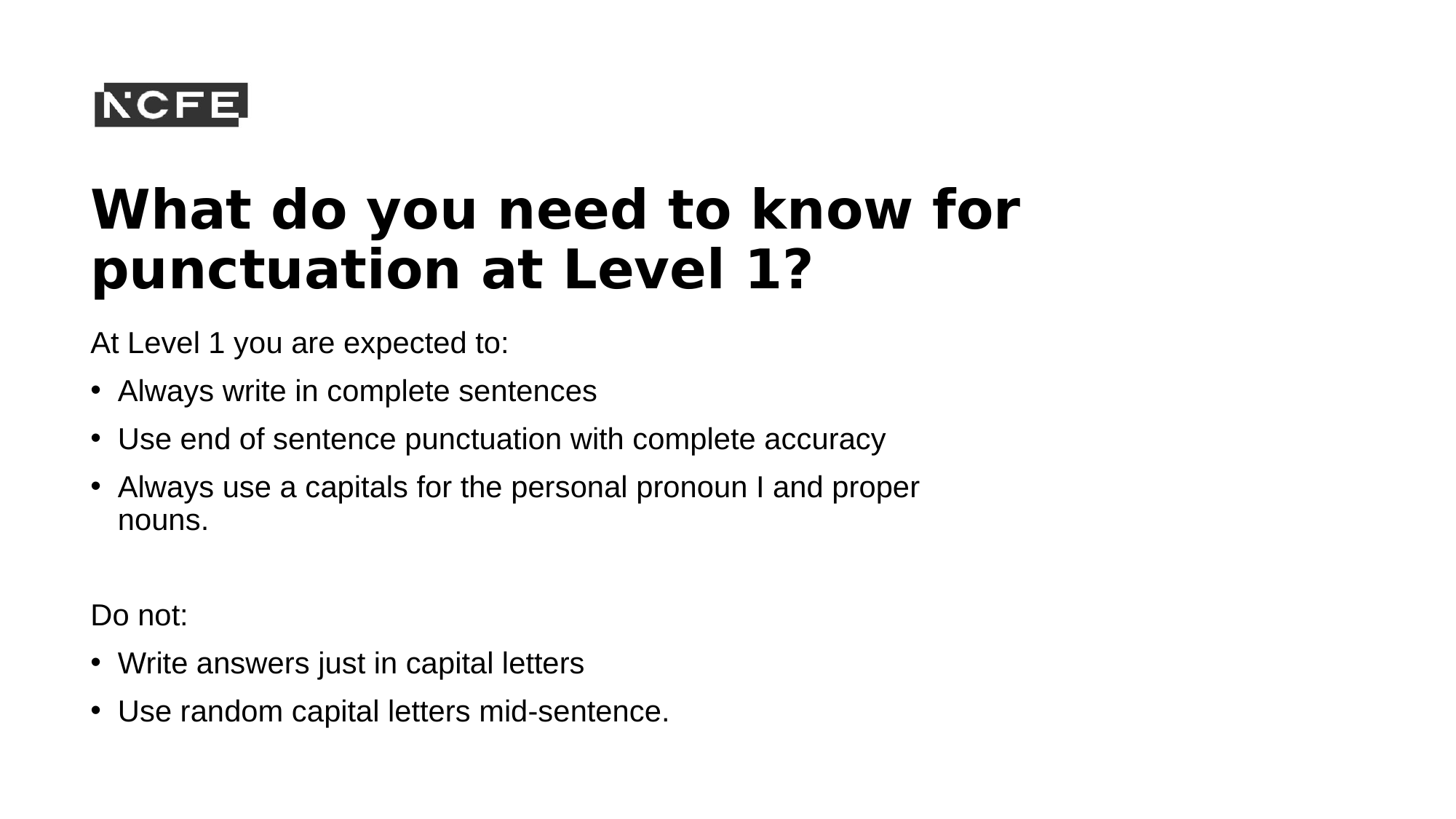

# What do you need to know for punctuation at Level 1?
At Level 1 you are expected to:
Always write in complete sentences
Use end of sentence punctuation with complete accuracy
Always use a capitals for the personal pronoun I and proper nouns.

Do not:
Write answers just in capital letters
Use random capital letters mid-sentence.